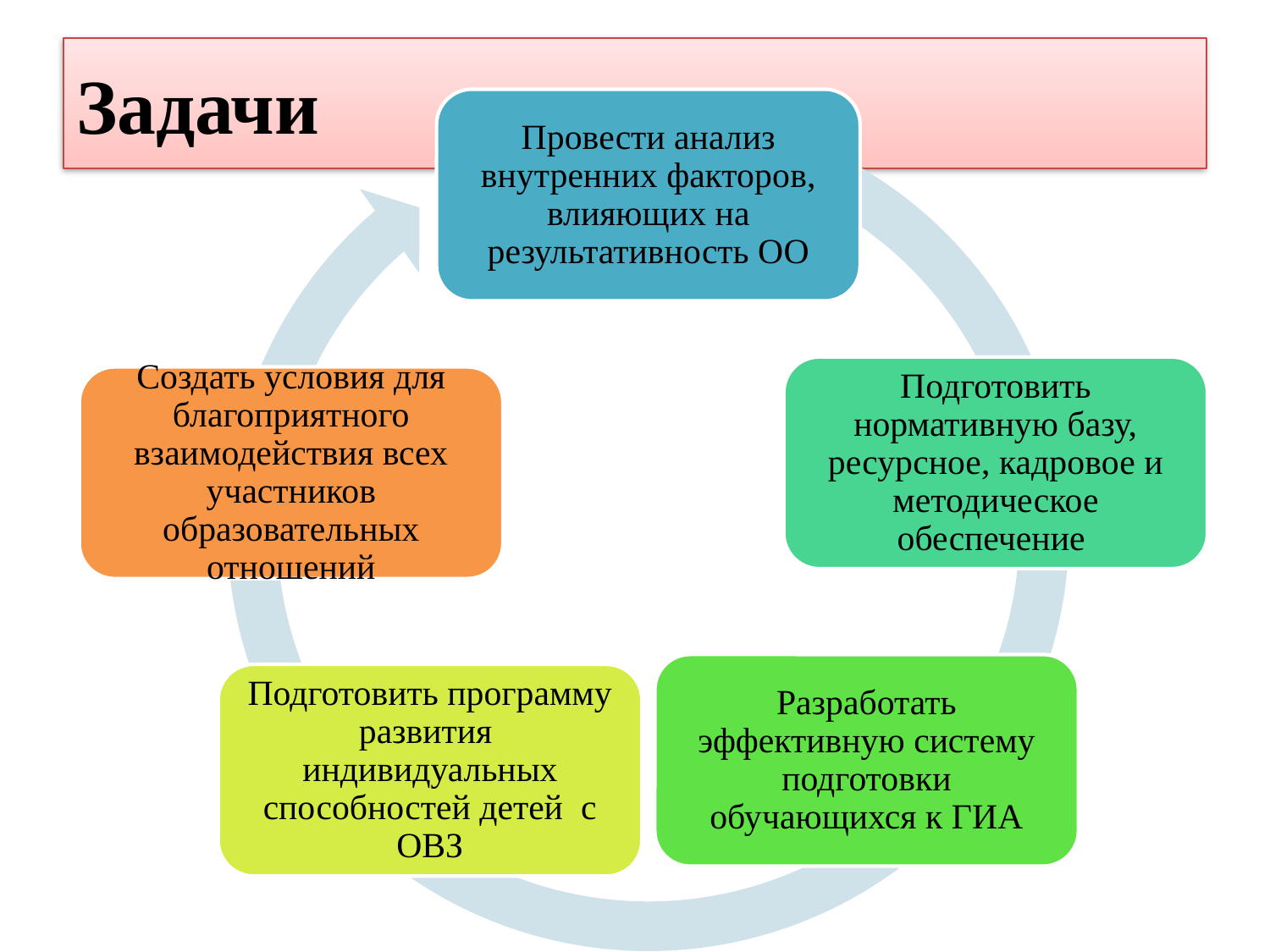

# Задачи
Провести анализ внутренних факторов, влияющих на результативность ОО
Подготовить нормативную базу, ресурсное, кадровое и методическое обеспечение
Разработать эффективную систему подготовки обучающихся к ГИА
Подготовить программу развития  индивидуальных способностей детей  с ОВЗ
Создать условия для благоприятного взаимодействия всех участников образовательных отношений